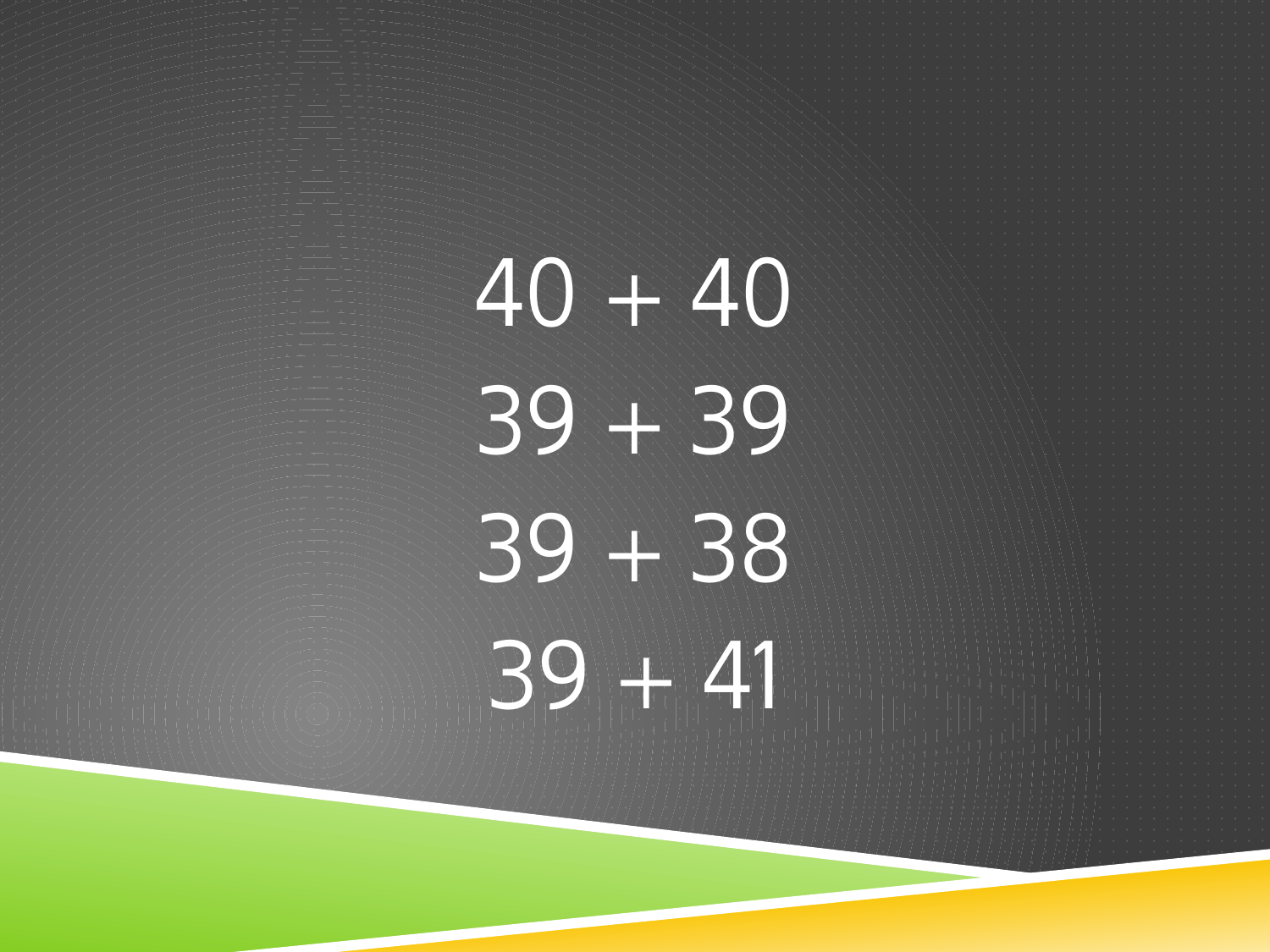

40 + 40
39 + 39
39 + 38
39 + 41